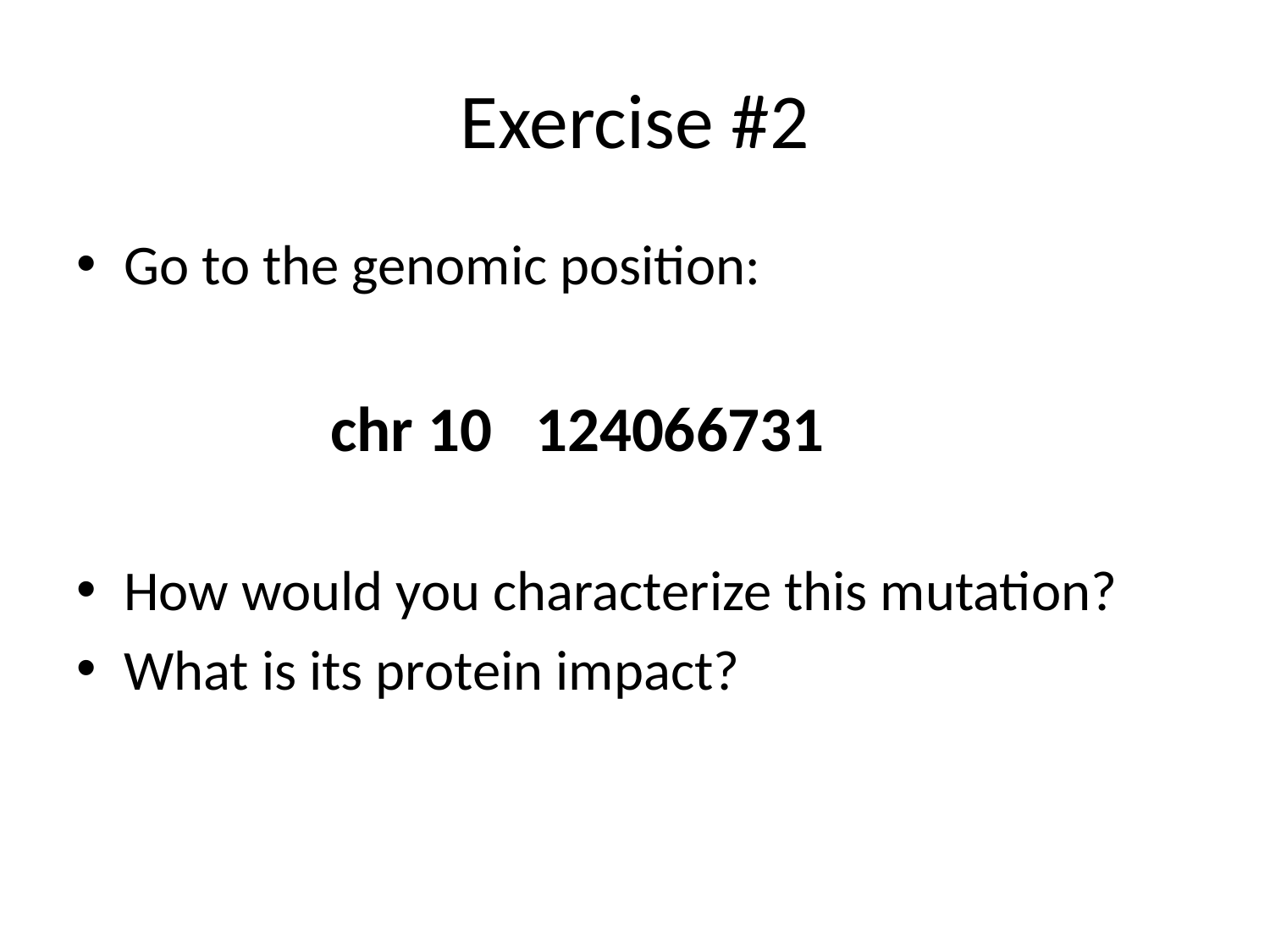

# Exercise #2
Go to the genomic position:

		chr 10   124066731

How would you characterize this mutation?
What is its protein impact?